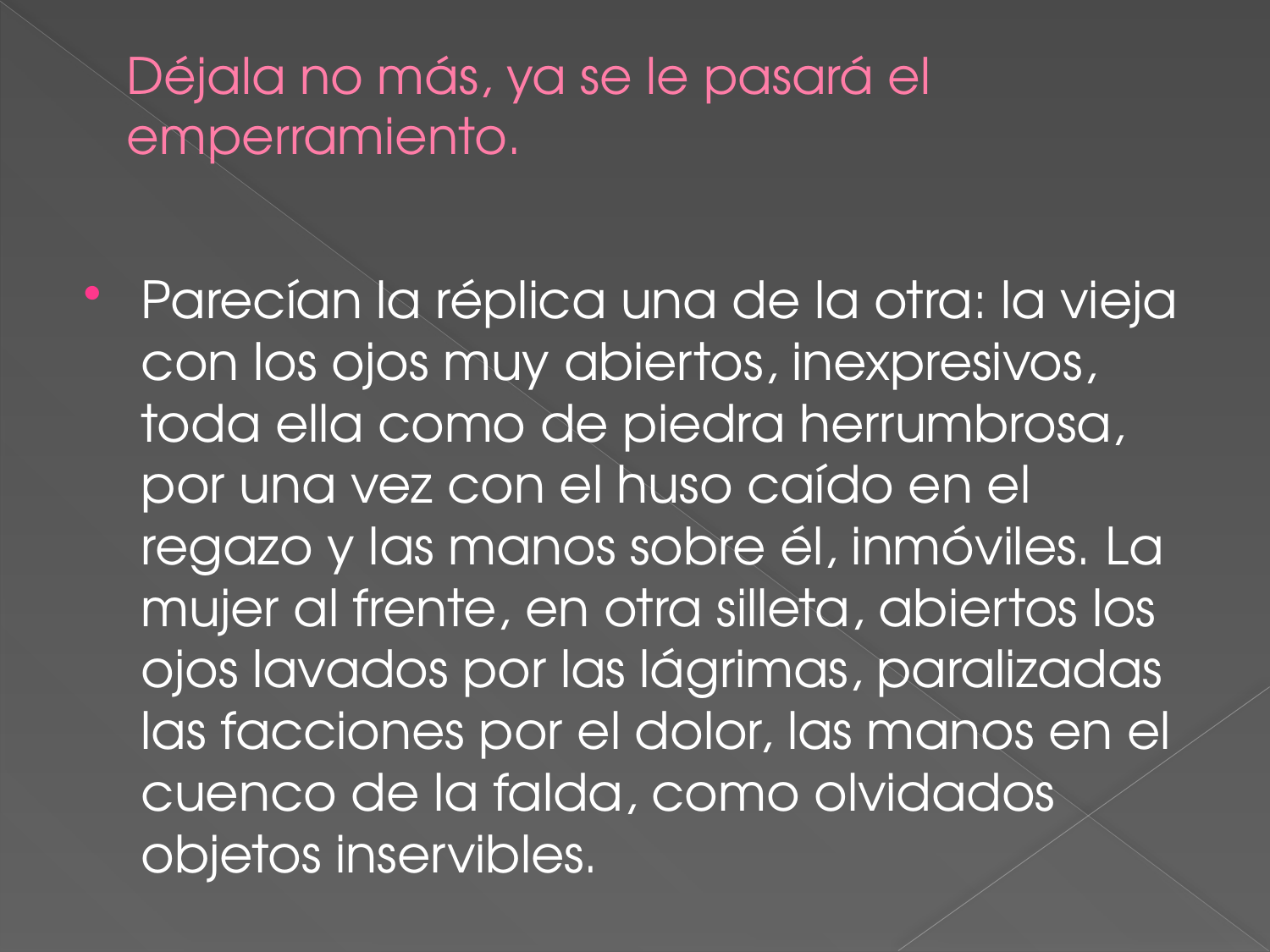

# Déjala no más, ya se le pasará el emperramiento.
Parecían la réplica una de la otra: la vieja con los ojos muy abiertos, inexpresivos, toda ella como de piedra herrumbrosa, por una vez con el huso caído en el regazo y las manos sobre él, inmóviles. La mujer al frente, en otra silleta, abiertos los ojos lavados por las lágrimas, paralizadas las facciones por el dolor, las manos en el cuenco de la falda, como olvidados objetos inservibles.